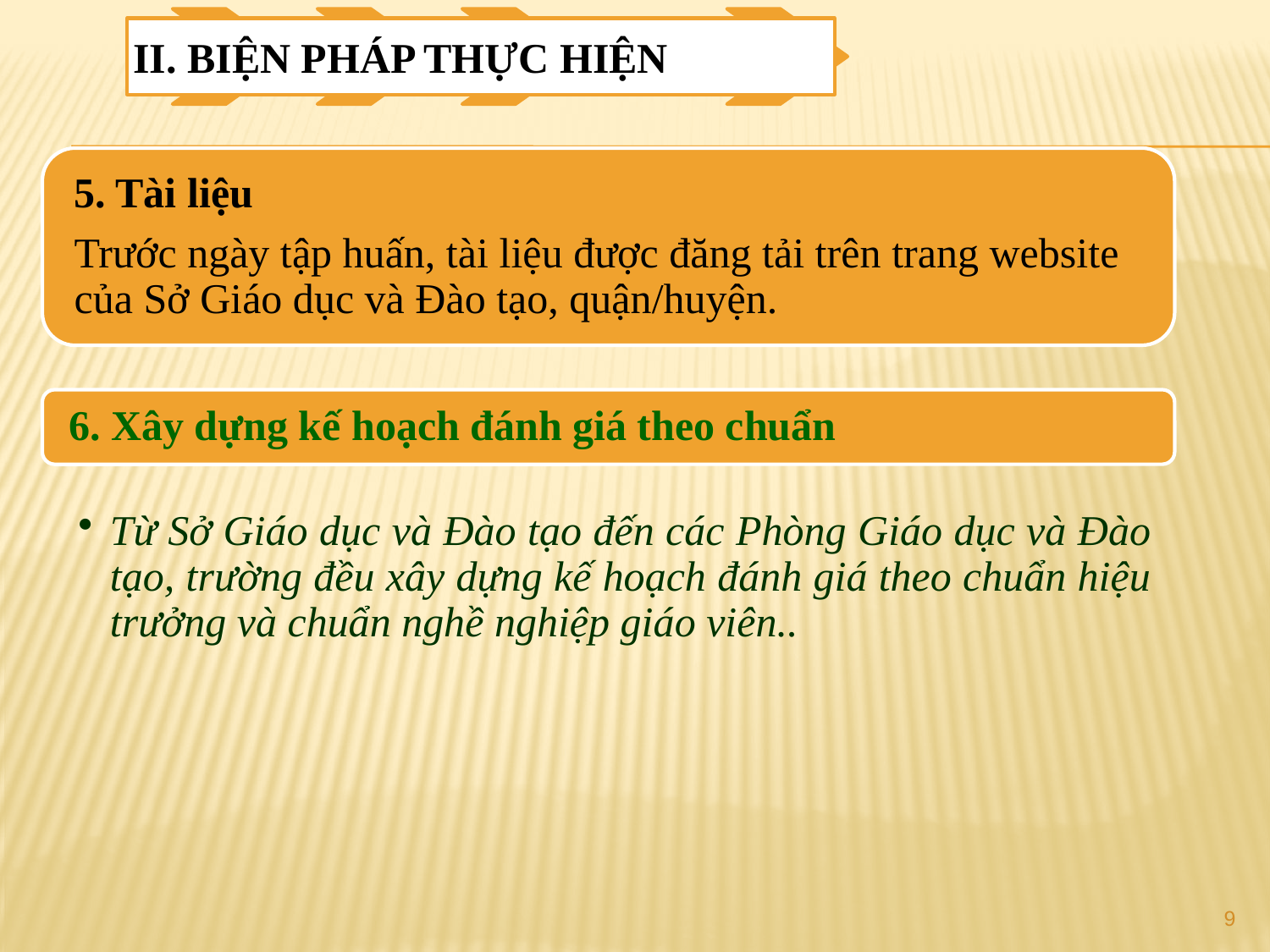

II. BIỆN PHÁP THỰC HIỆN
5. Tài liệu
Trước ngày tập huấn, tài liệu được đăng tải trên trang website của Sở Giáo dục và Đào tạo, quận/huyện.
 6. Xây dựng kế hoạch đánh giá theo chuẩn
Từ Sở Giáo dục và Đào tạo đến các Phòng Giáo dục và Đào tạo, trường đều xây dựng kế hoạch đánh giá theo chuẩn hiệu trưởng và chuẩn nghề nghiệp giáo viên..

9